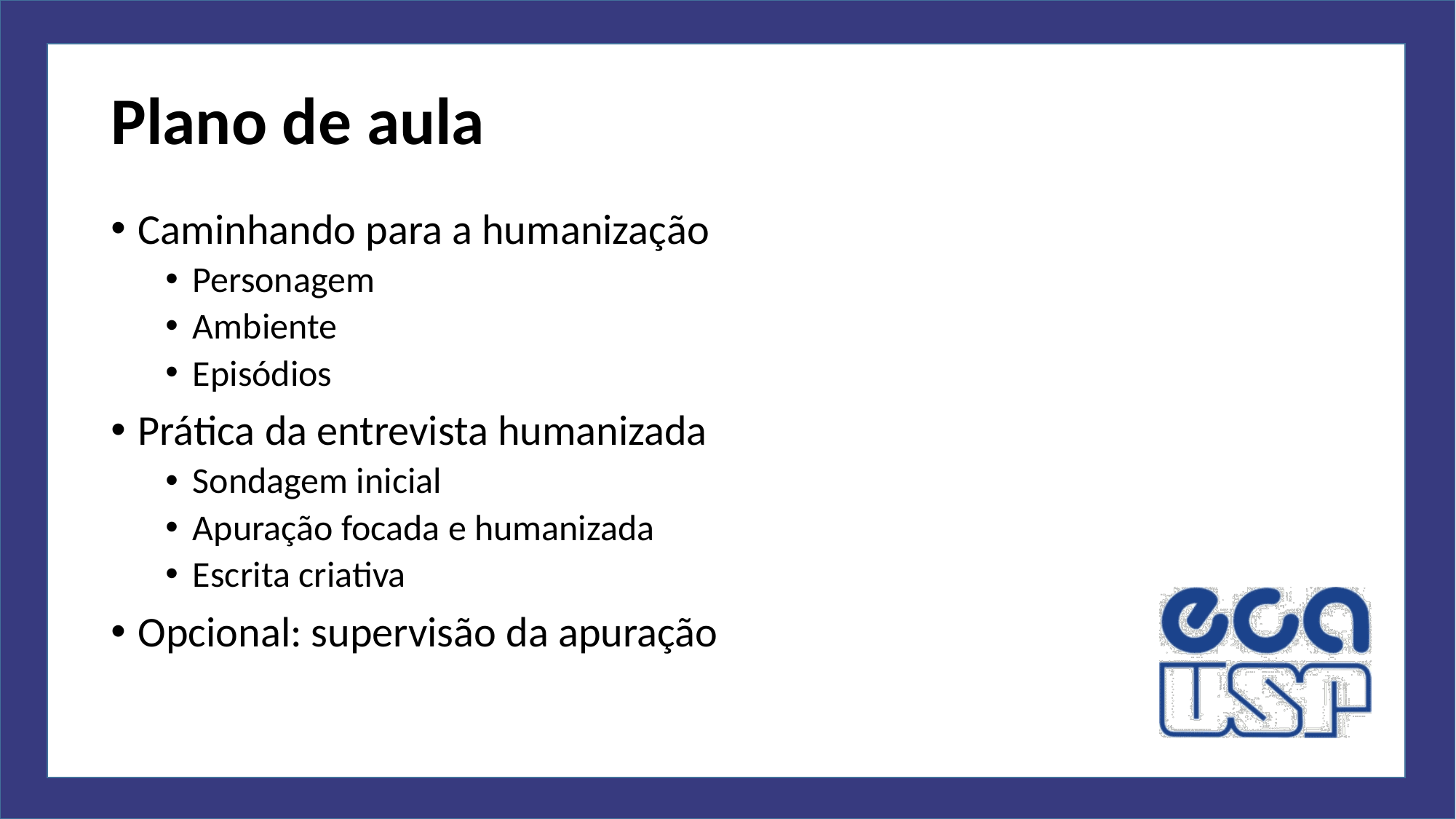

# Plano de aula
Caminhando para a humanização
Personagem
Ambiente
Episódios
Prática da entrevista humanizada
Sondagem inicial
Apuração focada e humanizada
Escrita criativa
Opcional: supervisão da apuração